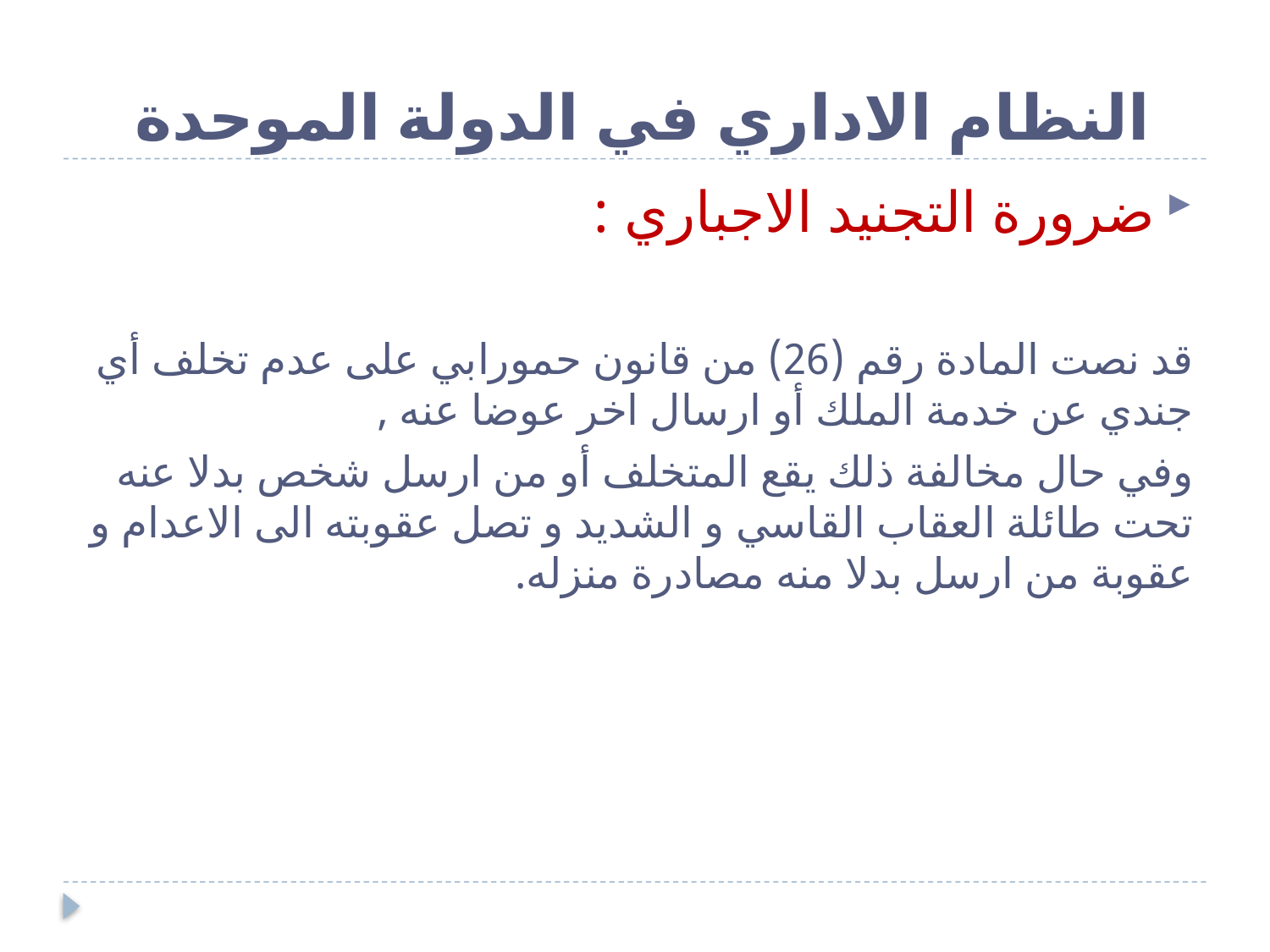

# النظام الاداري في الدولة الموحدة
ضرورة التجنيد الاجباري :

قد نصت المادة رقم (26) من قانون حمورابي على عدم تخلف أي جندي عن خدمة الملك أو ارسال اخر عوضا عنه ,
وفي حال مخالفة ذلك يقع المتخلف أو من ارسل شخص بدلا عنه تحت طائلة العقاب القاسي و الشديد و تصل عقوبته الى الاعدام و عقوبة من ارسل بدلا منه مصادرة منزله.